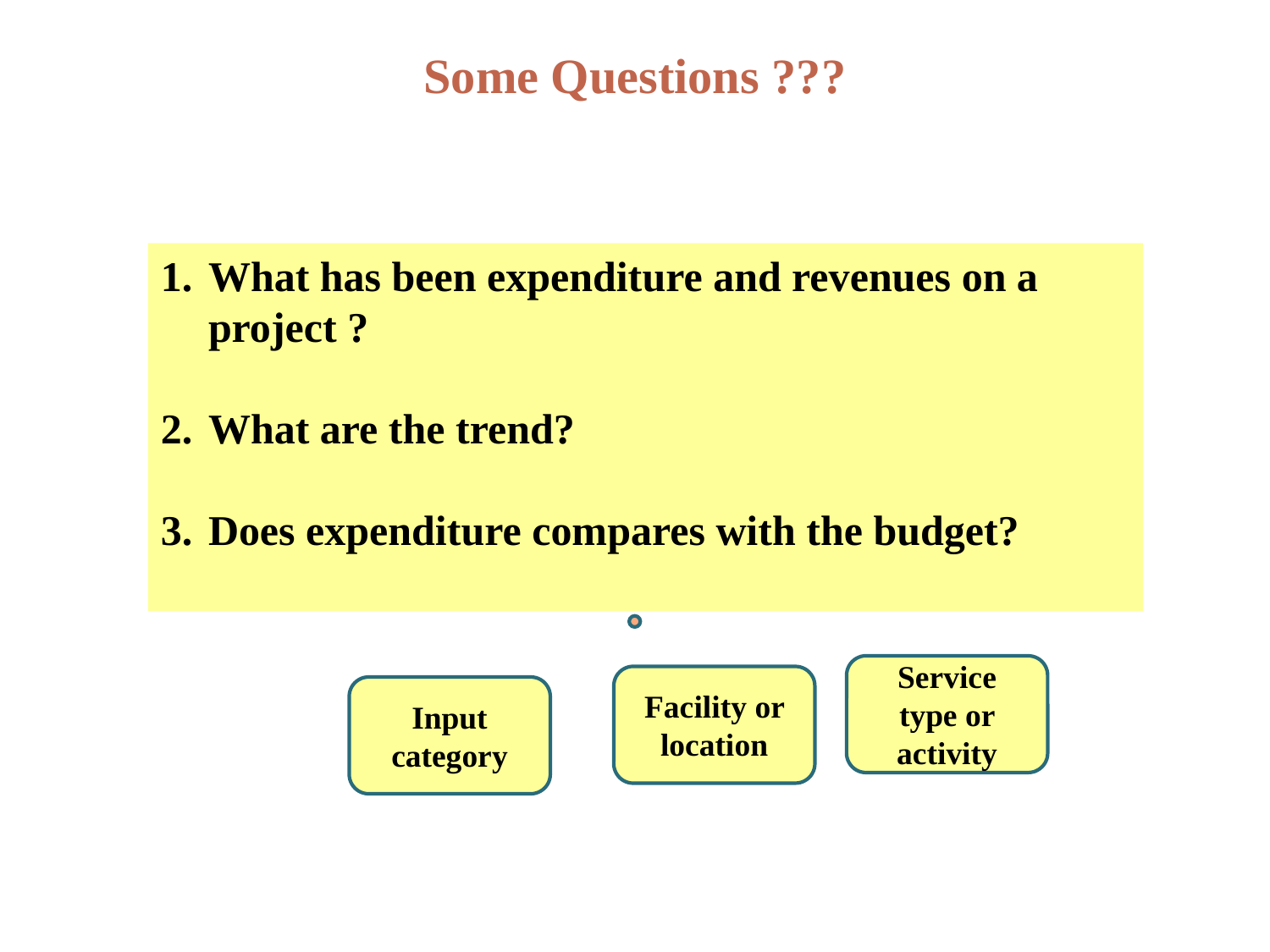

# Some Questions ???
What has been expenditure and revenues on a project ?

What are the trend?

Does expenditure compares with the budget?

Distribution of costs
What is the average cost of providing a service?
Service type or activity
Facility or location
Input category